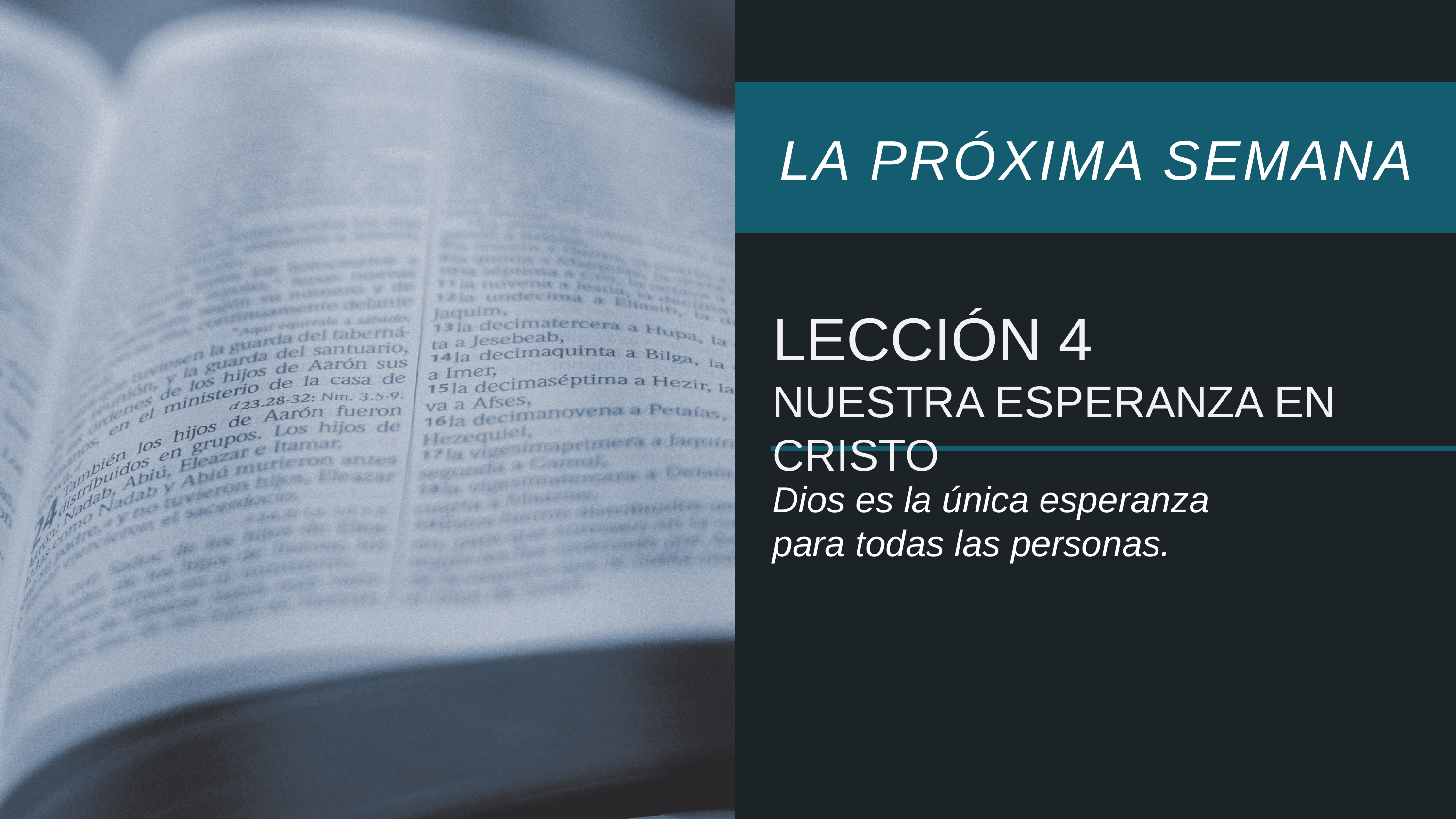

LECCIÓN 4
NUESTRA ESPERANZA EN CRISTO
Dios es la única esperanza
para todas las personas.